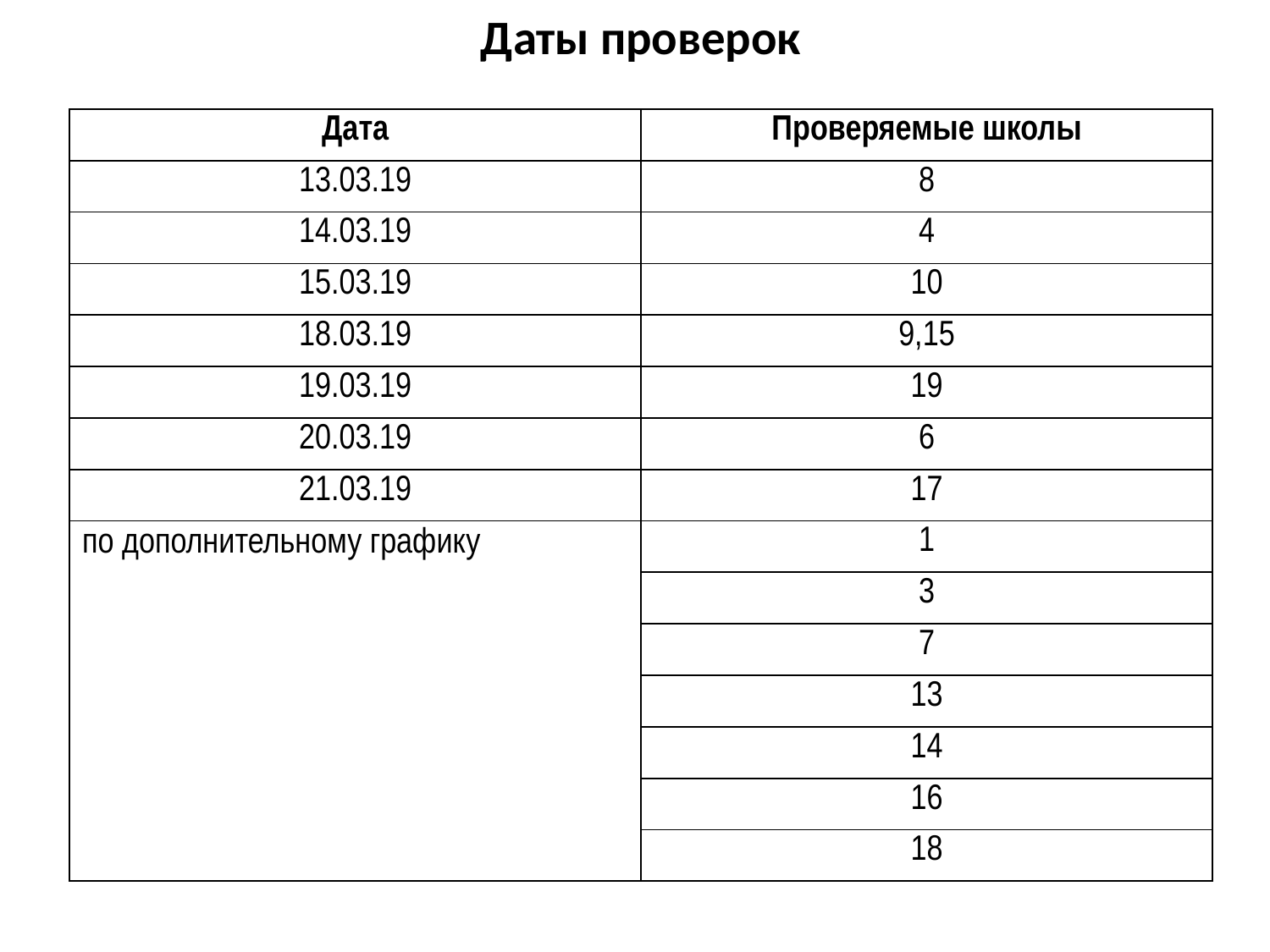

# Даты проверок
| Дата | Проверяемые школы |
| --- | --- |
| 13.03.19 | 8 |
| 14.03.19 | 4 |
| 15.03.19 | 10 |
| 18.03.19 | 9,15 |
| 19.03.19 | 19 |
| 20.03.19 | 6 |
| 21.03.19 | 17 |
| по дополнительному графику | 1 |
|  | 3 |
|  | 7 |
|  | 13 |
|  | 14 |
|  | 16 |
|  | 18 |